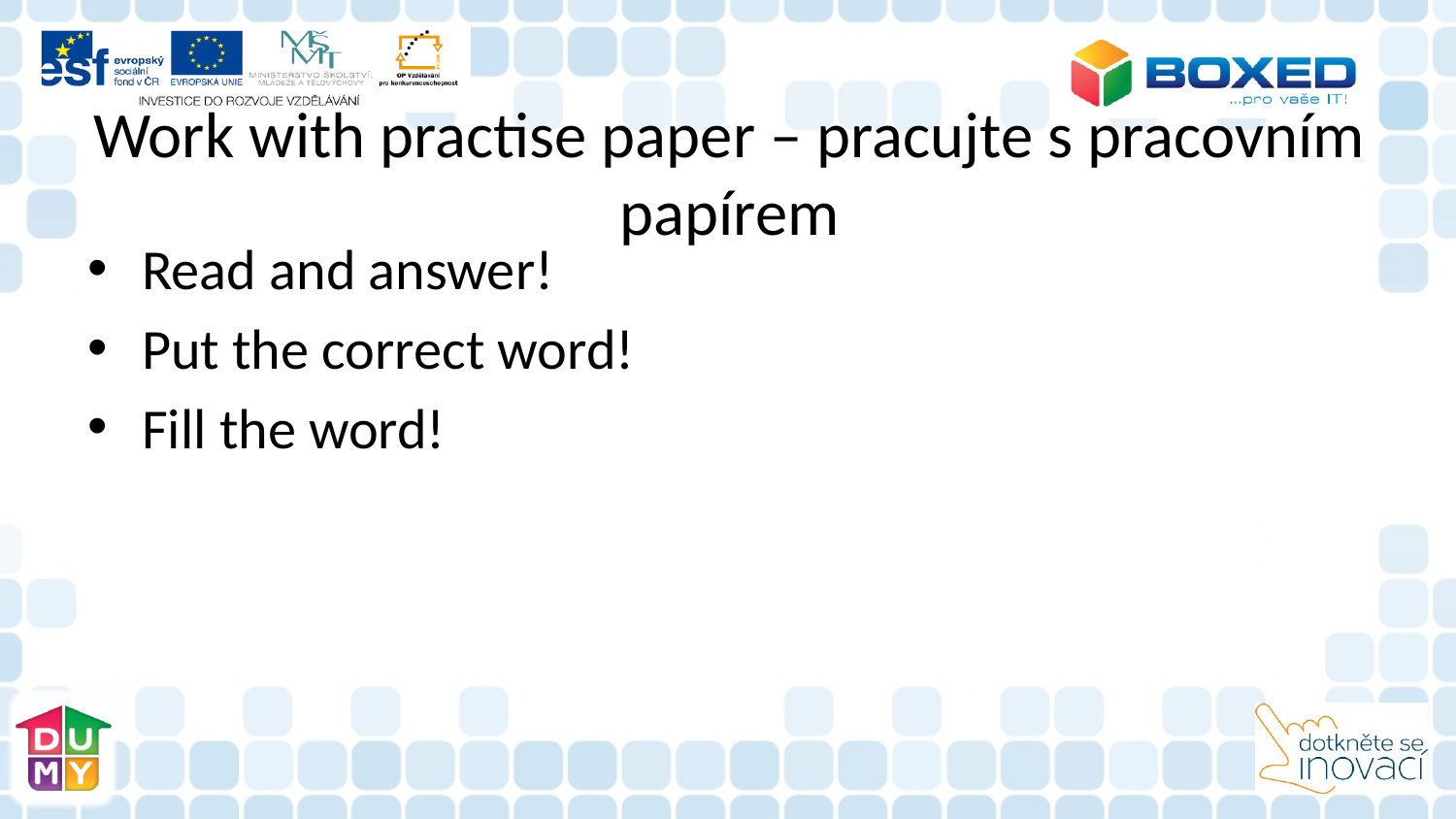

# Work with practise paper – pracujte s pracovním papírem
Read and answer!
Put the correct word!
Fill the word!